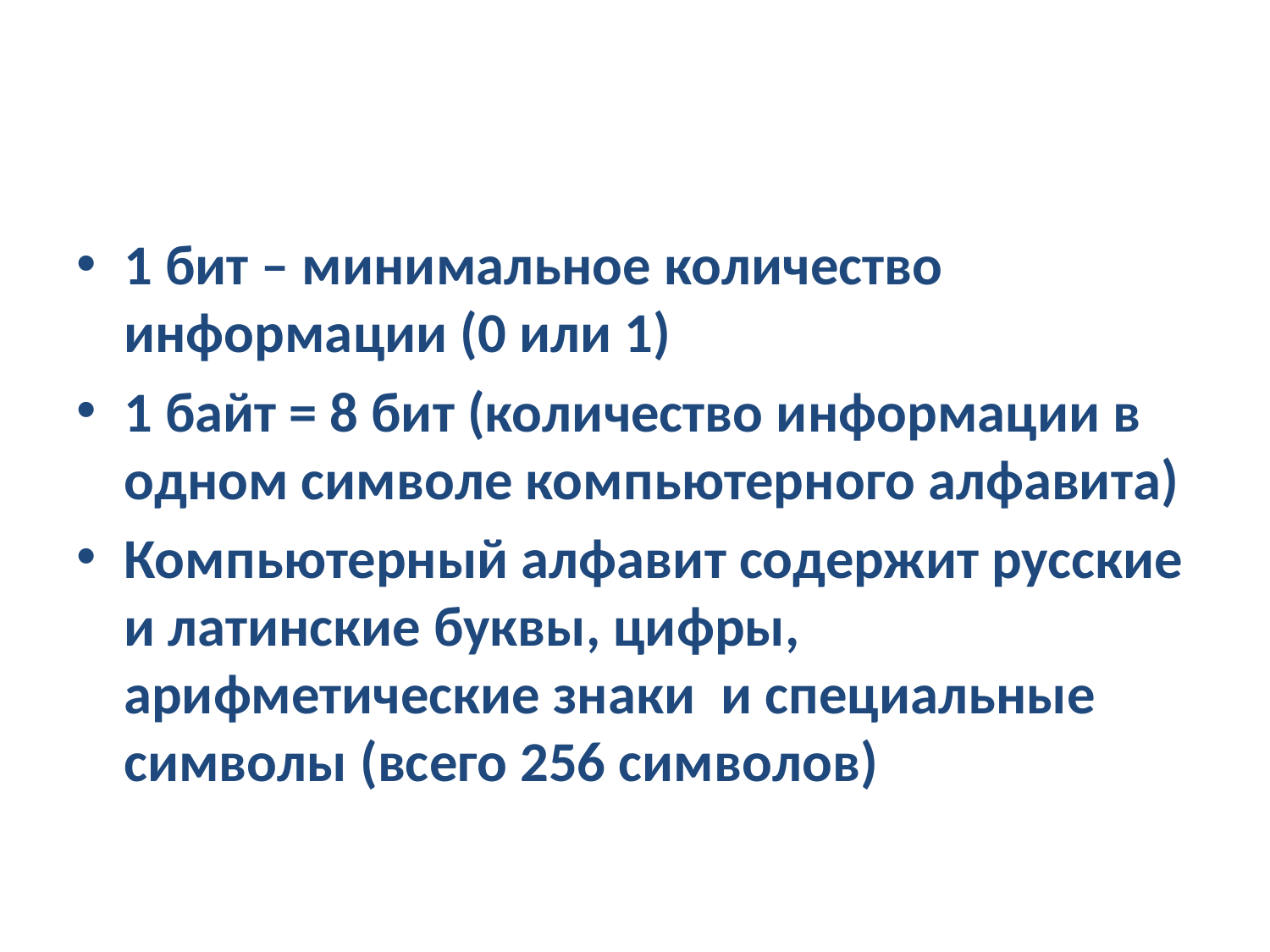

#
1 бит – минимальное количество информации (0 или 1)
1 байт = 8 бит (количество информации в одном символе компьютерного алфавита)
Компьютерный алфавит содержит русские и латинские буквы, цифры, арифметические знаки  и специальные символы (всего 256 символов)